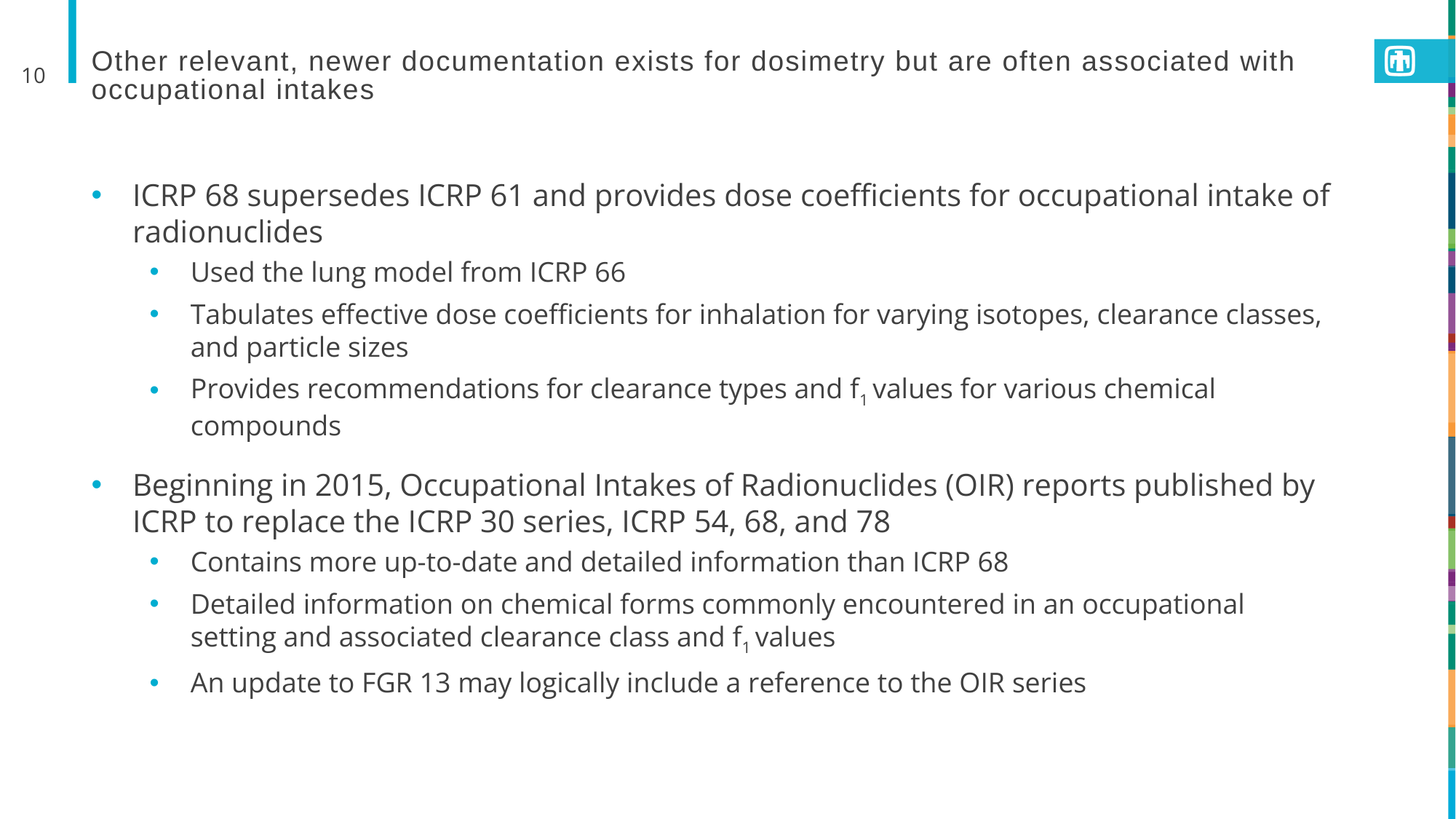

10
# Other relevant, newer documentation exists for dosimetry but are often associated with occupational intakes
ICRP 68 supersedes ICRP 61 and provides dose coefficients for occupational intake of radionuclides
Used the lung model from ICRP 66
Tabulates effective dose coefficients for inhalation for varying isotopes, clearance classes, and particle sizes
Provides recommendations for clearance types and f1 values for various chemical compounds
Beginning in 2015, Occupational Intakes of Radionuclides (OIR) reports published by ICRP to replace the ICRP 30 series, ICRP 54, 68, and 78
Contains more up-to-date and detailed information than ICRP 68
Detailed information on chemical forms commonly encountered in an occupational setting and associated clearance class and f1 values
An update to FGR 13 may logically include a reference to the OIR series